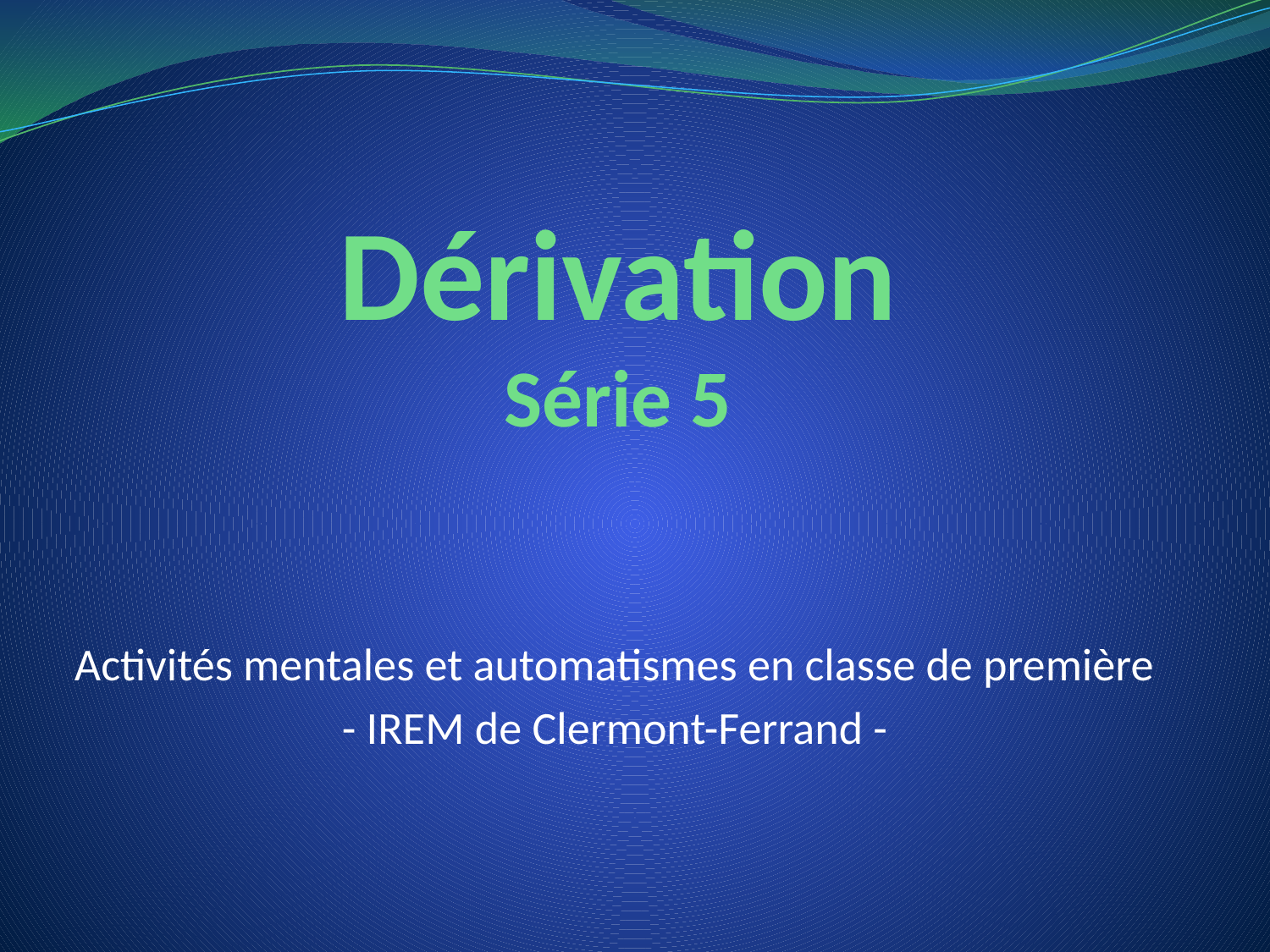

# Dérivation Série 5
Activités mentales et automatismes en classe de première
- IREM de Clermont-Ferrand -